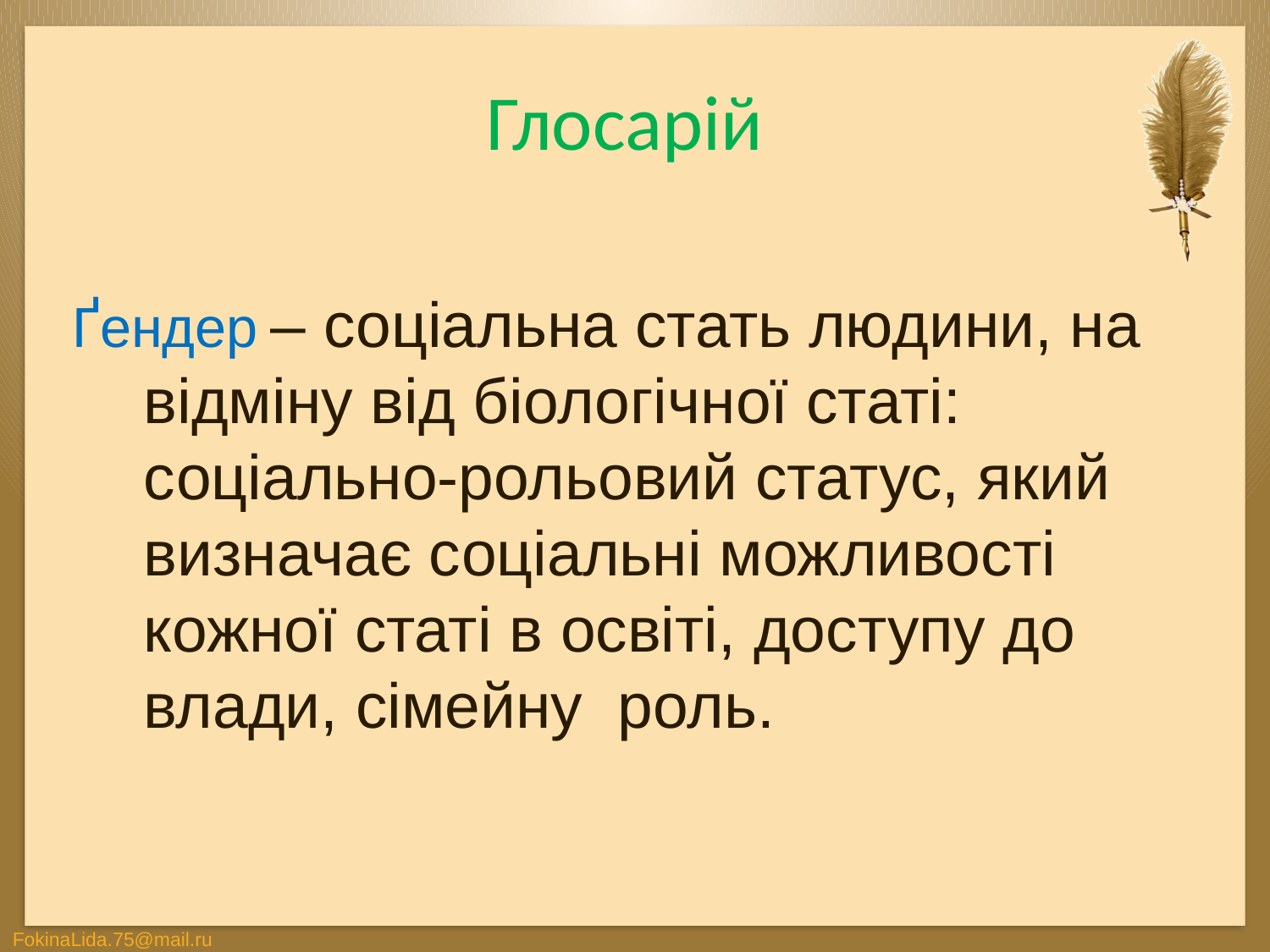

# Глосарій
Ґендер – соціальна стать людини, на відміну від біологічної статі: соціально-рольовий статус, який визначає соціальні можливості кожної статі в освіті, доступу до влади, сімейну  роль.